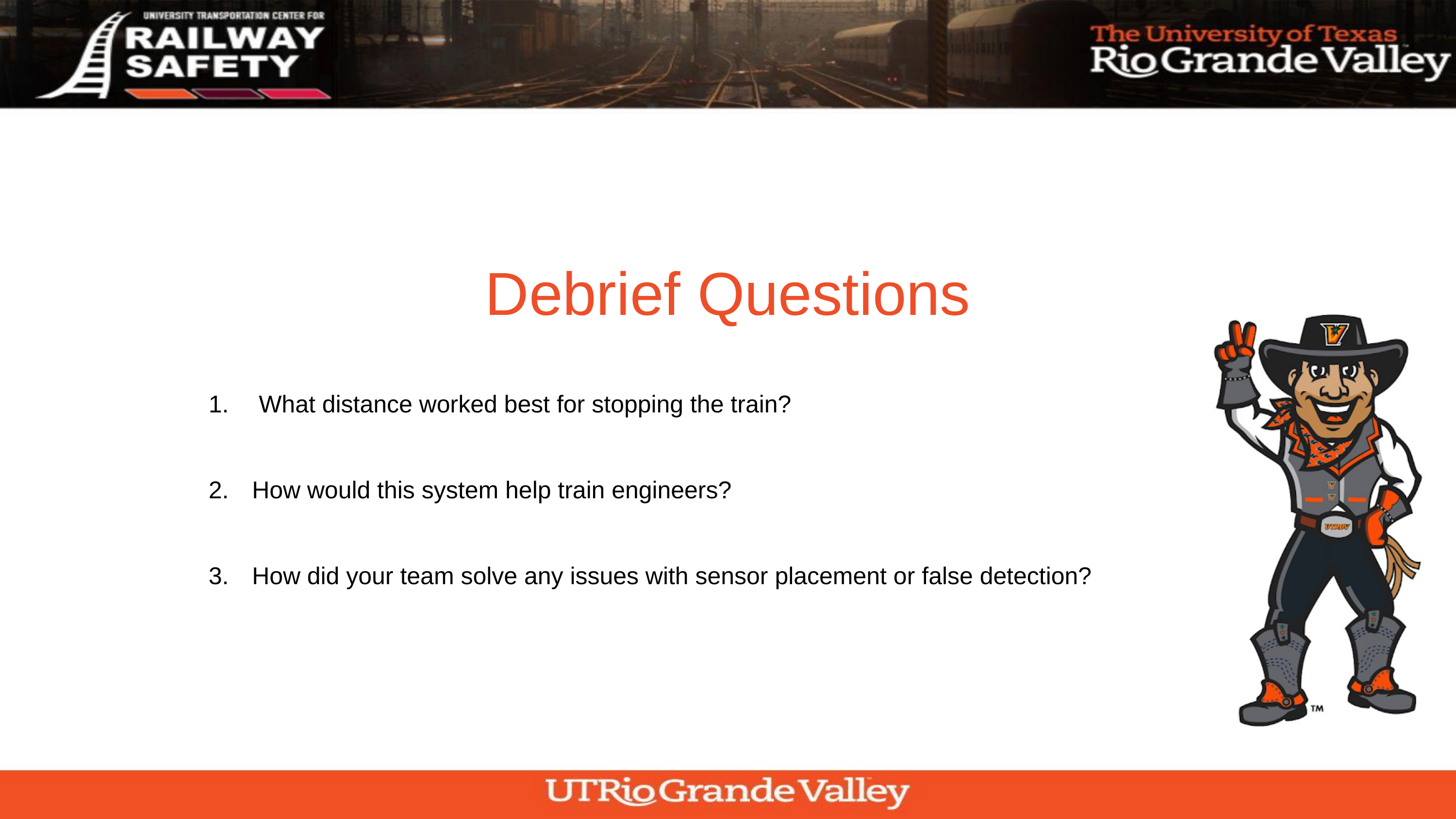

Debrief Questions

 What distance worked best for stopping the train?
How would this system help train engineers?
How did your team solve any issues with sensor placement or false detection?